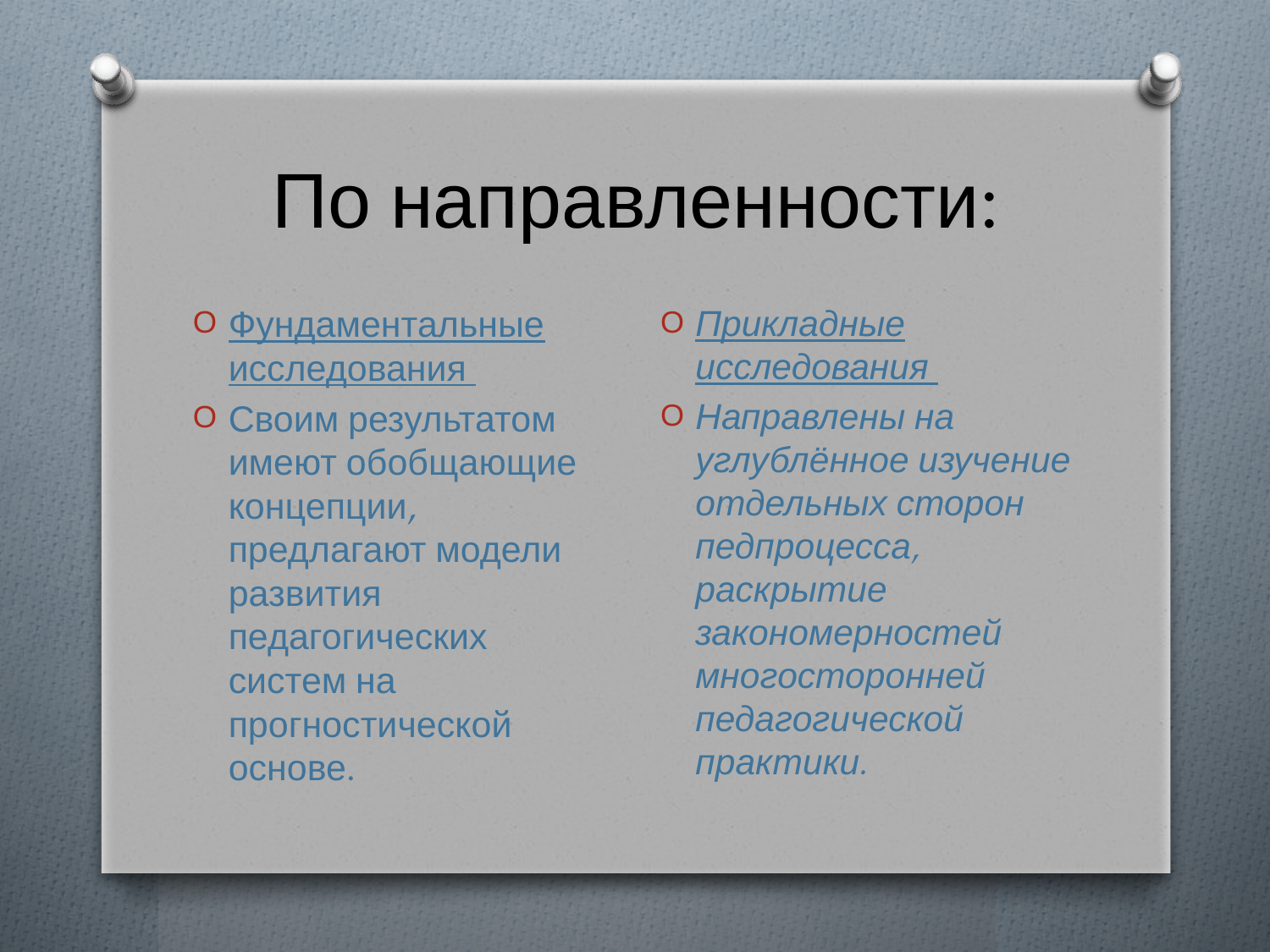

# По направленности:
Прикладные исследования
Направлены на углублённое изучение отдельных сторон педпроцесса, раскрытие закономерностей многосторонней педагогической практики.
Фундаментальные исследования
Своим результатом имеют обобщающие концепции, предлагают модели развития педагогических систем на прогностической основе.